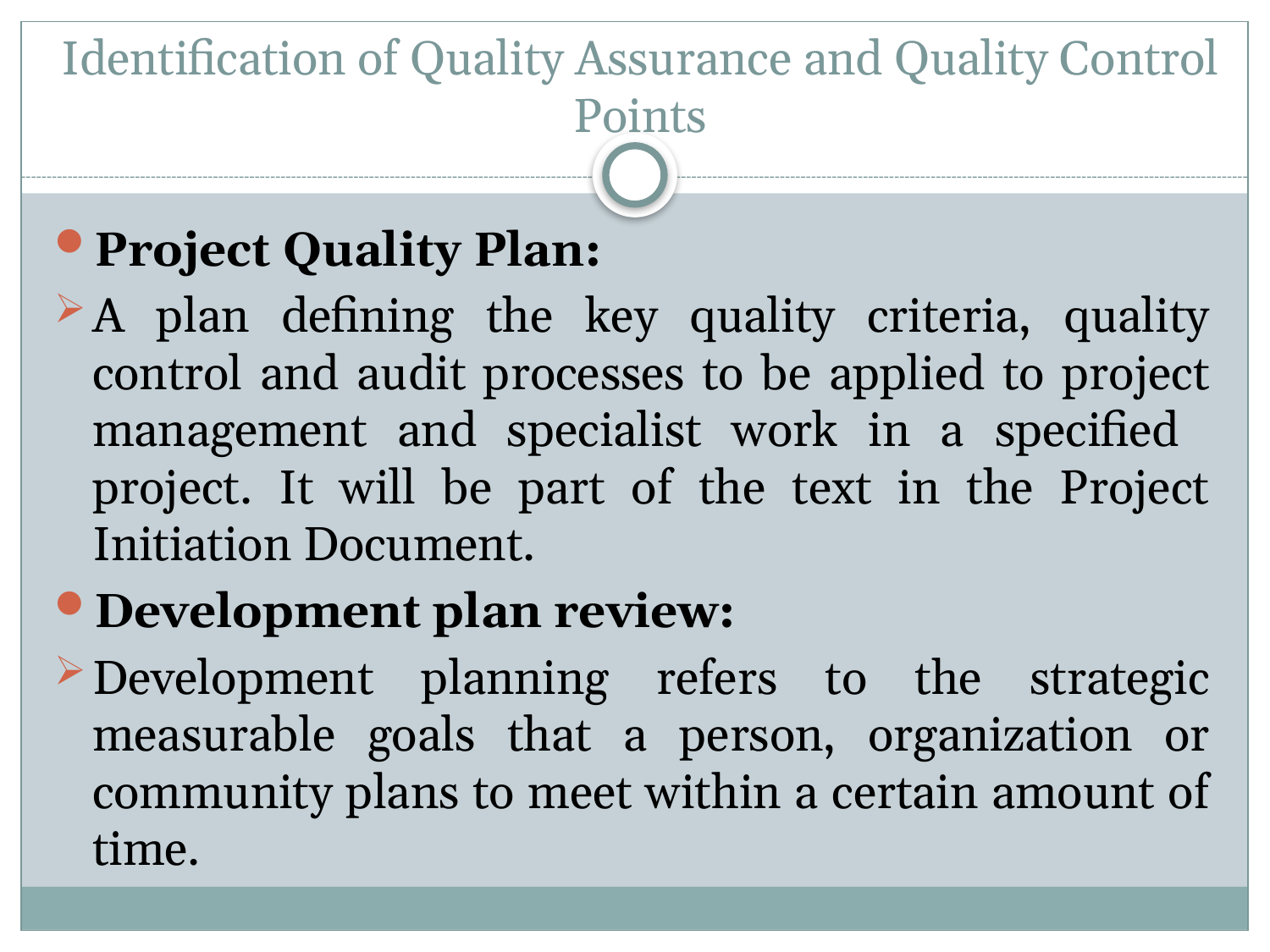

# Identification of Quality Assurance and Quality Control Points
Project Quality Plan:
A plan defining the key quality criteria, quality control and audit processes to be applied to project management and specialist work in a specified  project. It will be part of the text in the Project Initiation Document.
Development plan review:
Development planning refers to the strategic measurable goals that a person, organization or community plans to meet within a certain amount of time.